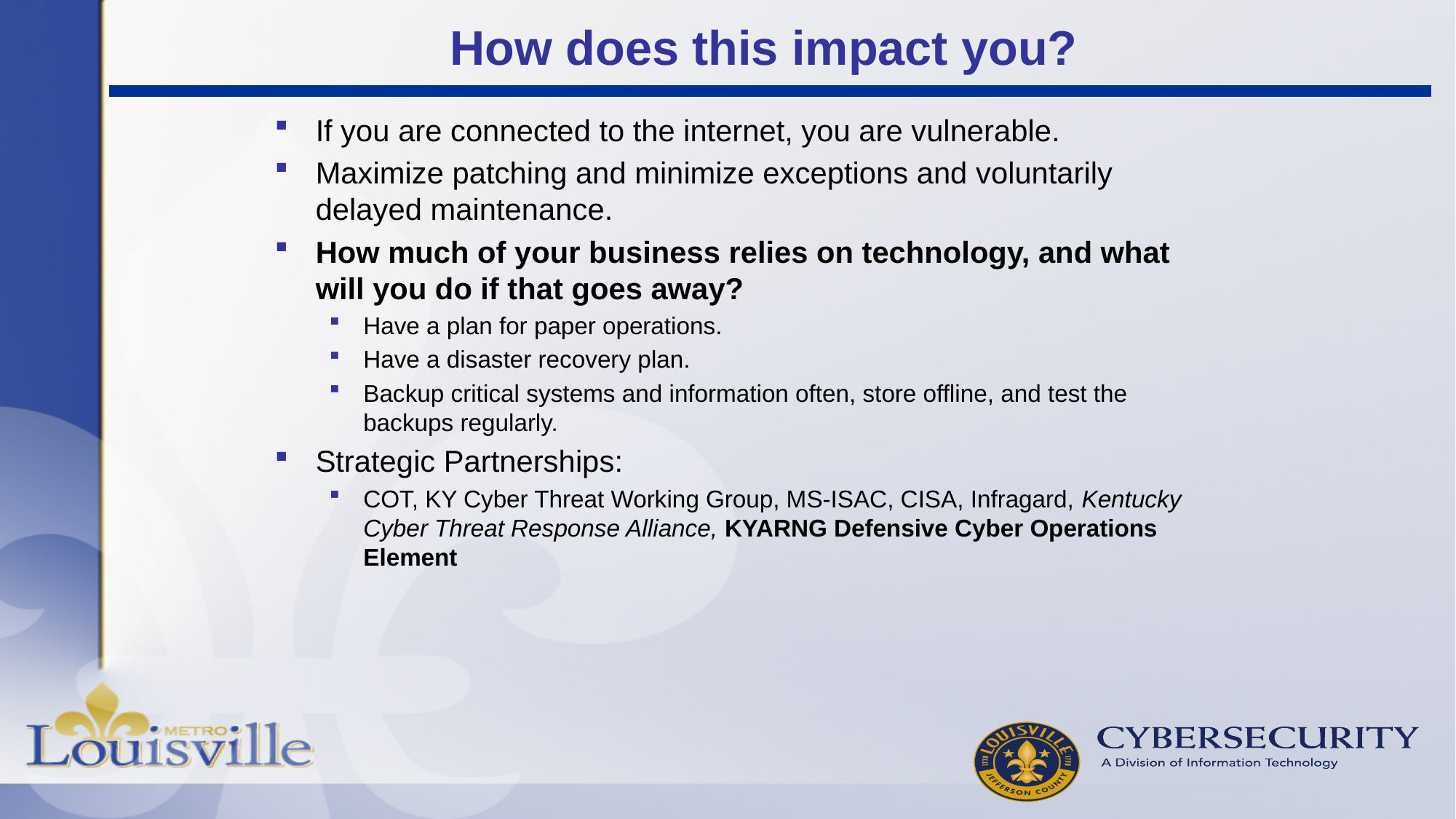

# How does this impact you?
If you are connected to the internet, you are vulnerable.
Maximize patching and minimize exceptions and voluntarily delayed maintenance.
How much of your business relies on technology, and what will you do if that goes away?
Have a plan for paper operations.
Have a disaster recovery plan.
Backup critical systems and information often, store offline, and test the backups regularly.
Strategic Partnerships:
COT, KY Cyber Threat Working Group, MS-ISAC, CISA, Infragard, Kentucky Cyber Threat Response Alliance, KYARNG Defensive Cyber Operations Element